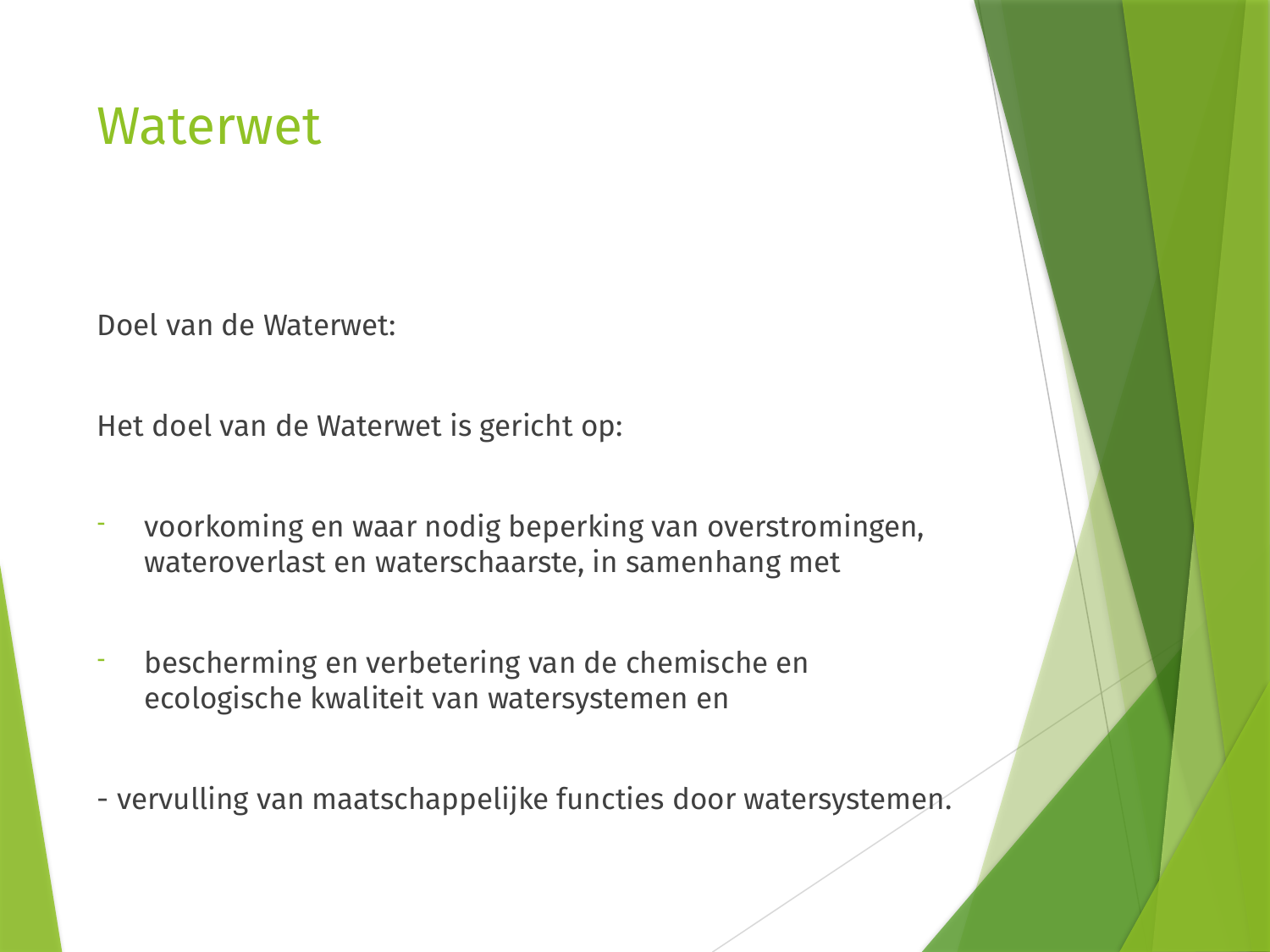

# Waterwet
Doel van de Waterwet:

Het doel van de Waterwet is gericht op:

voorkoming en waar nodig beperking van overstromingen, wateroverlast en waterschaarste, in samenhang met

bescherming en verbetering van de chemische en ecologische kwaliteit van watersystemen en

- vervulling van maatschappelijke functies door watersystemen.